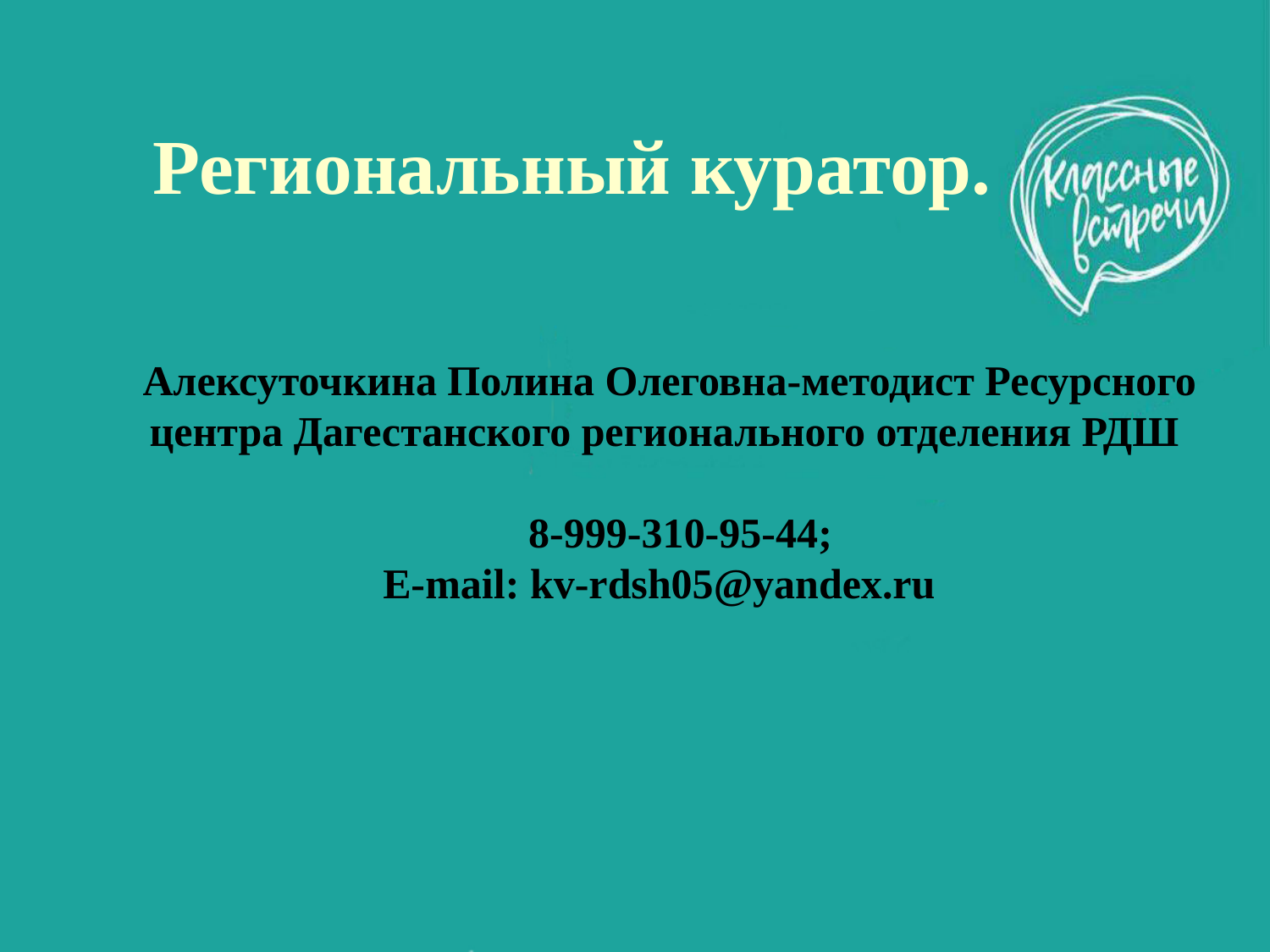

# Региональный куратор.
Алексуточкина Полина Олеговна-методист Ресурсного центра Дагестанского регионального отделения РДШ

  8-999-310-95-44;
E-mail: kv-rdsh05@yandex.ru